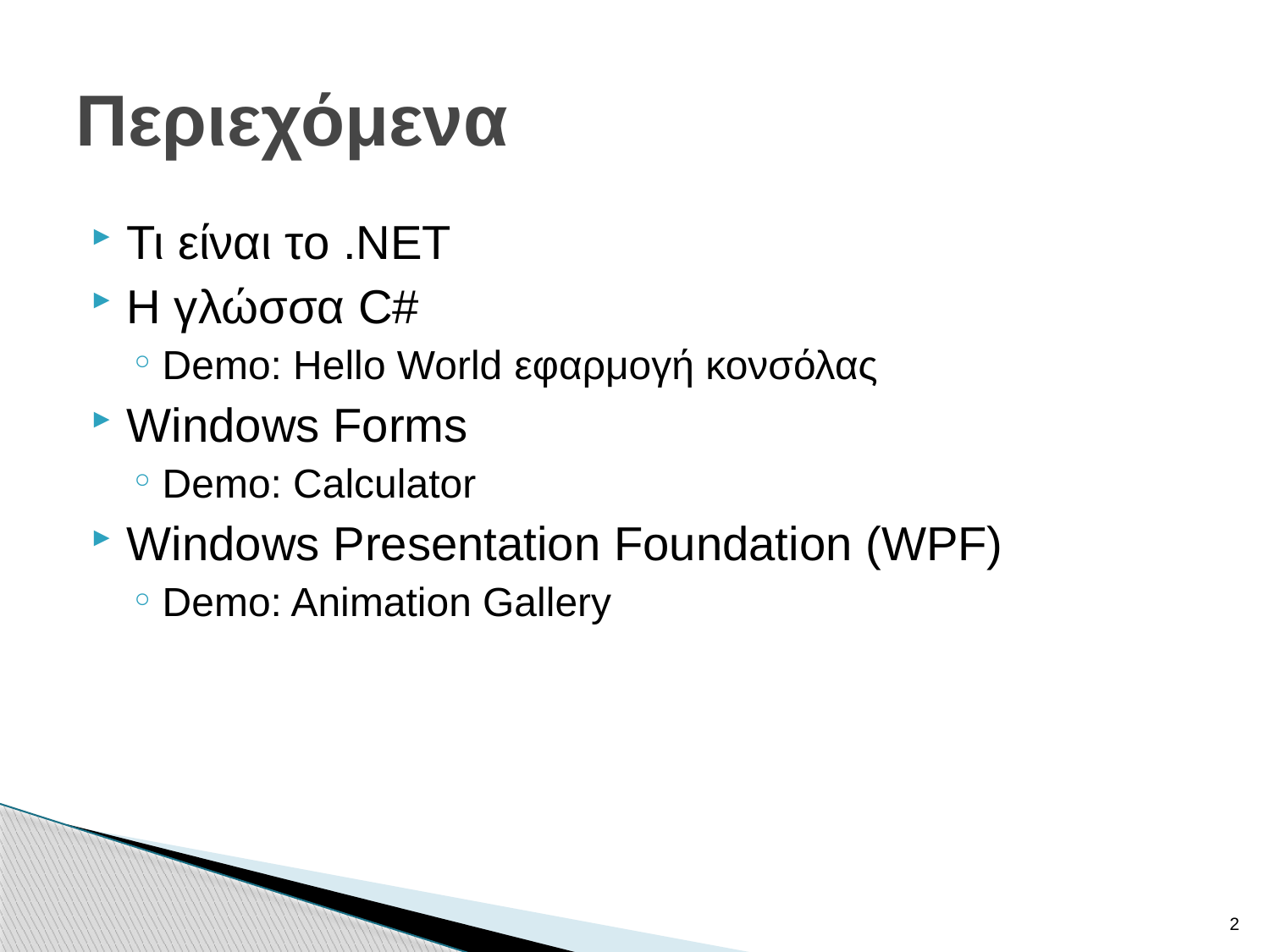

# Περιεχόμενα
Τι είναι το .NET
Η γλώσσα C#
Demo: Hello World εφαρμογή κονσόλας
Windows Forms
Demo: Calculator
Windows Presentation Foundation (WPF)
Demo: Animation Gallery
2